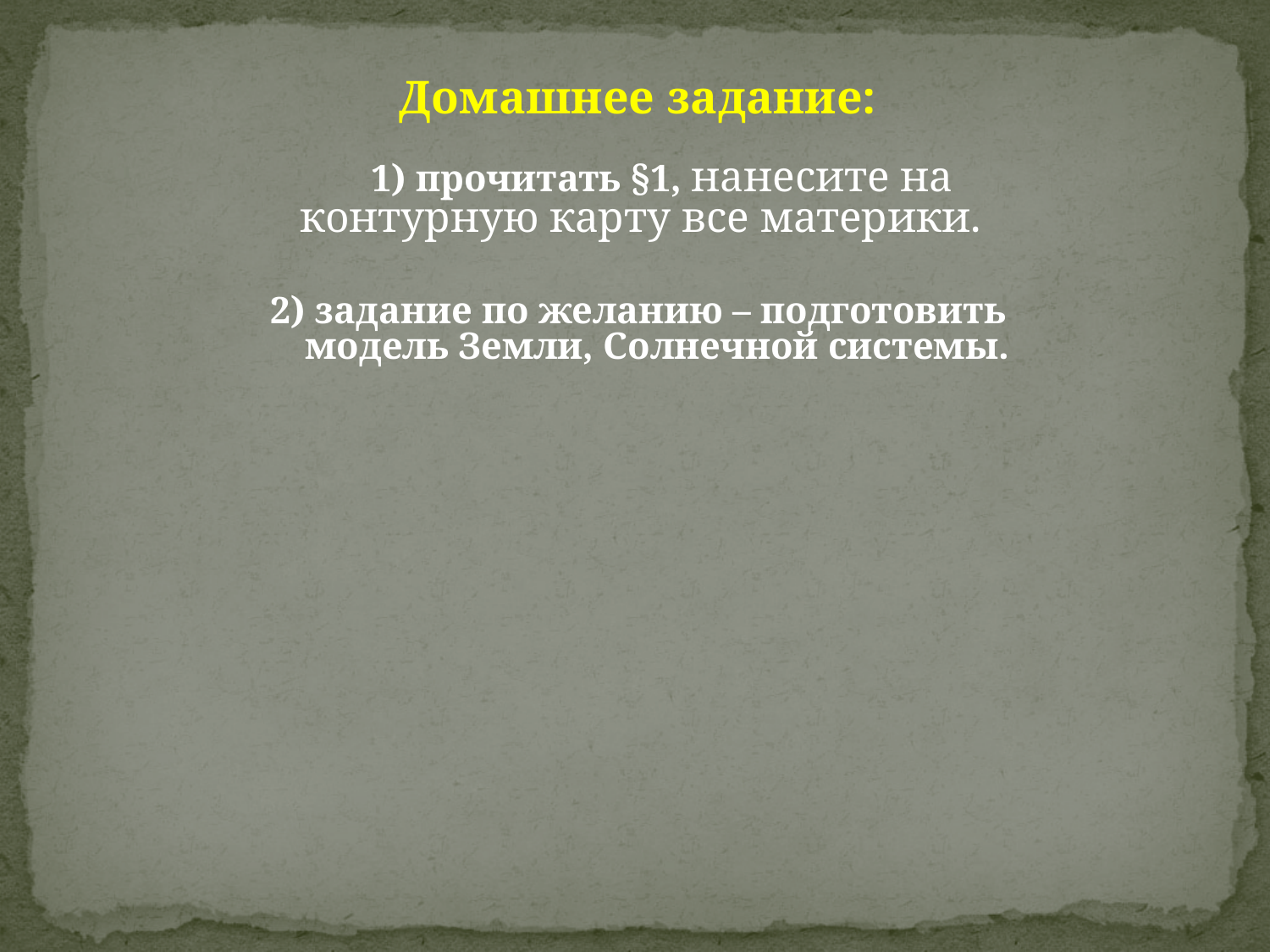

#
Домашнее задание:
 1) прочитать §1, нанесите на контурную карту все материки.

2) задание по желанию – подготовить модель Земли, Солнечной системы.